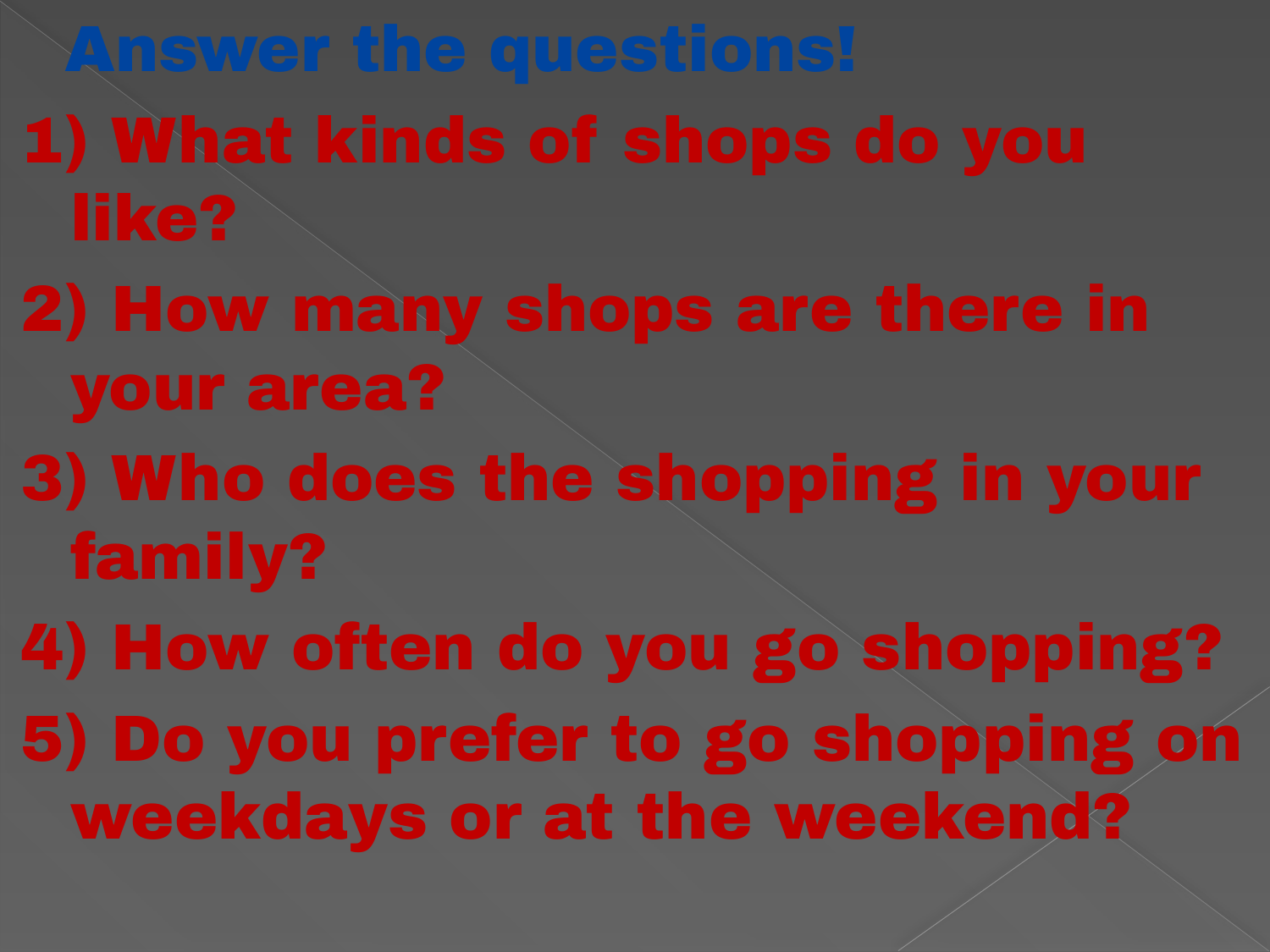

Answer the questions!
1) What kinds of shops do you like?
2) How many shops are there in your area?
3) Who does the shopping in your family?
4) How often do you go shopping?
5) Do you prefer to go shopping on weekdays or at the weekend?